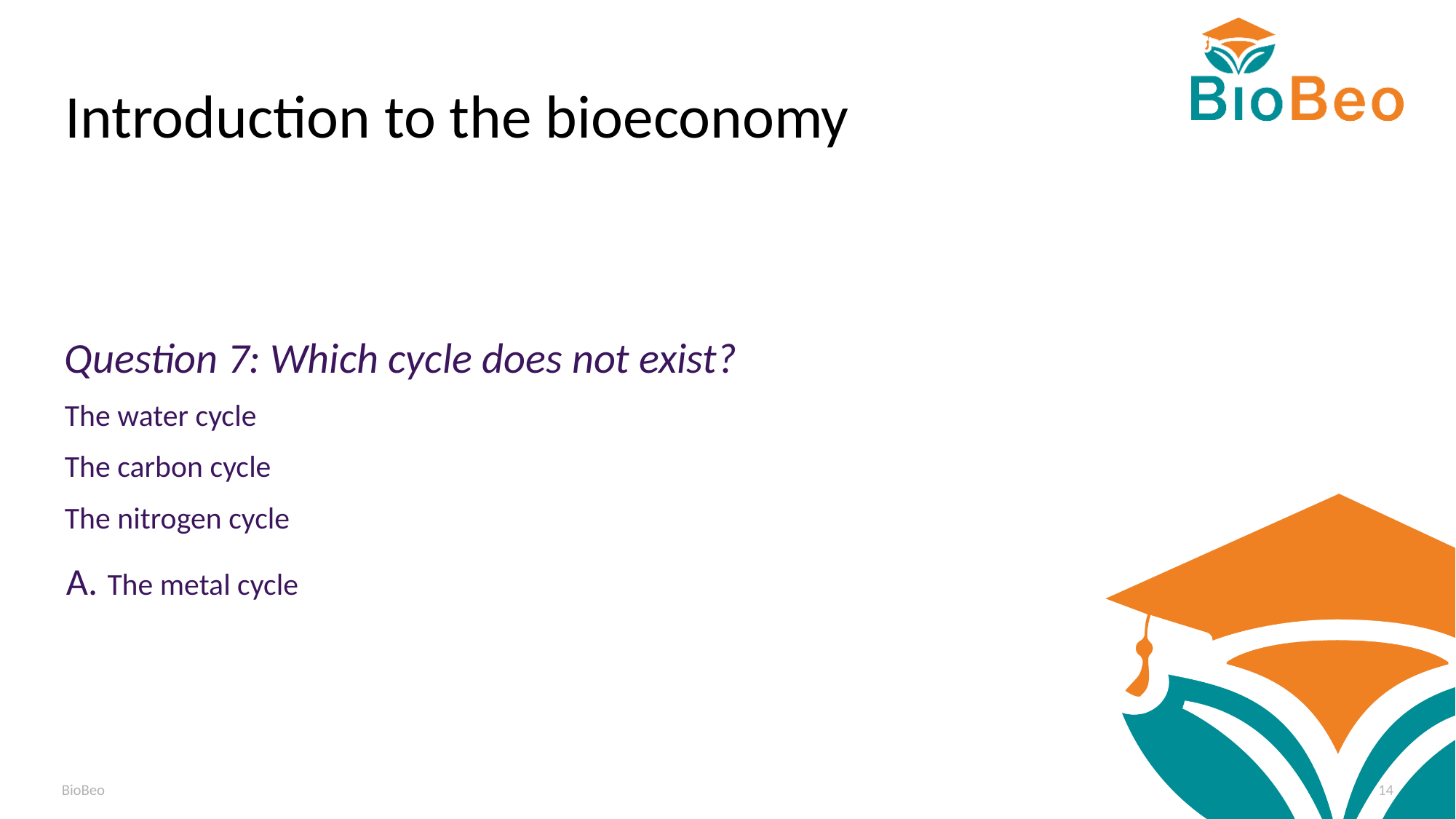

# Introduction to the bioeconomy
Question 7: Which cycle does not exist?
The water cycle
The carbon cycle
The nitrogen cycle
The metal cycle
BioBeo
14